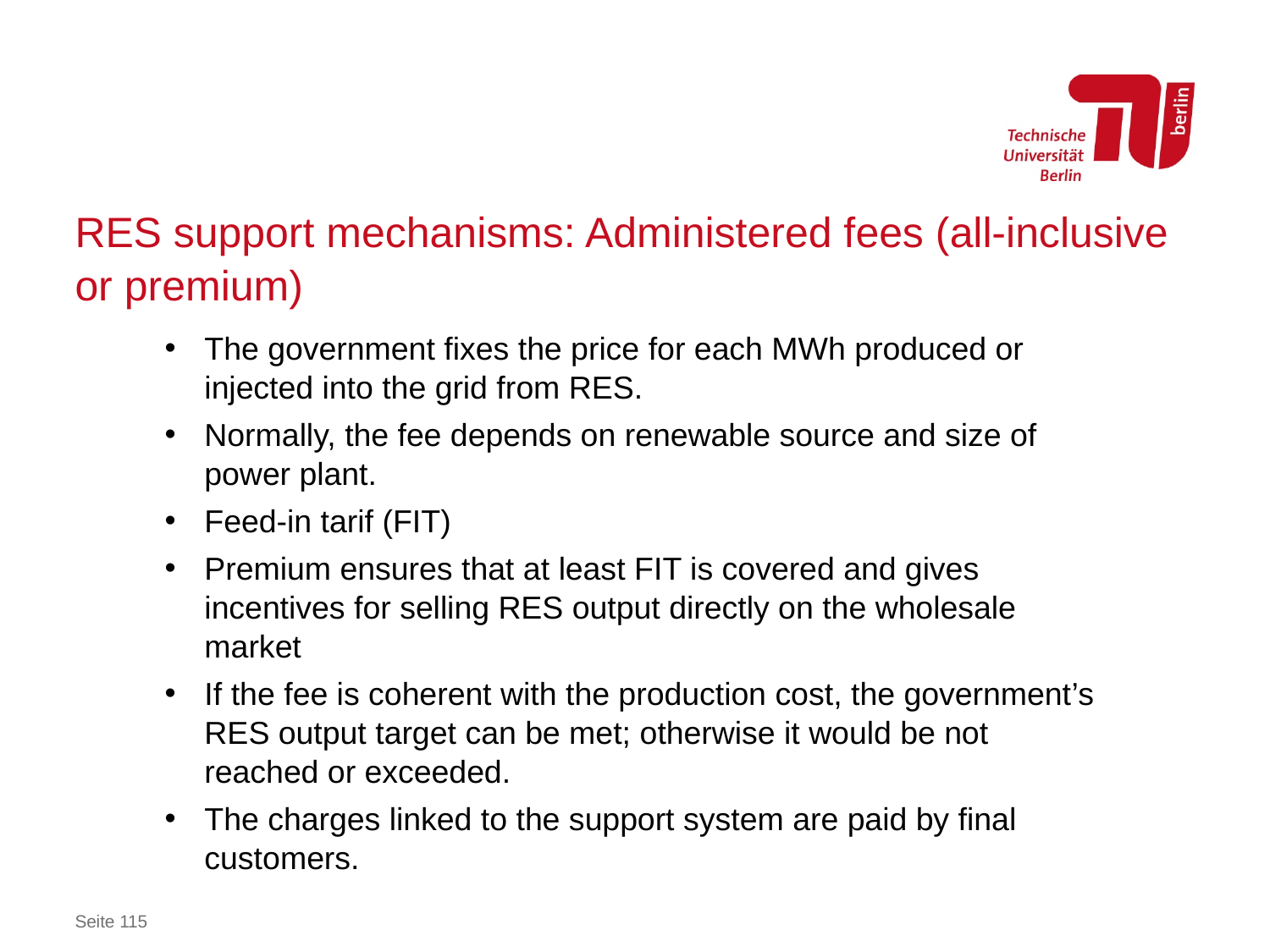

# RES support mechanisms: Administered fees (all-inclusive or premium)
The government fixes the price for each MWh produced or injected into the grid from RES.
Normally, the fee depends on renewable source and size of power plant.
Feed-in tarif (FIT)
Premium ensures that at least FIT is covered and gives incentives for selling RES output directly on the wholesale market
If the fee is coherent with the production cost, the government’s RES output target can be met; otherwise it would be not reached or exceeded.
The charges linked to the support system are paid by final customers.

Seite 115